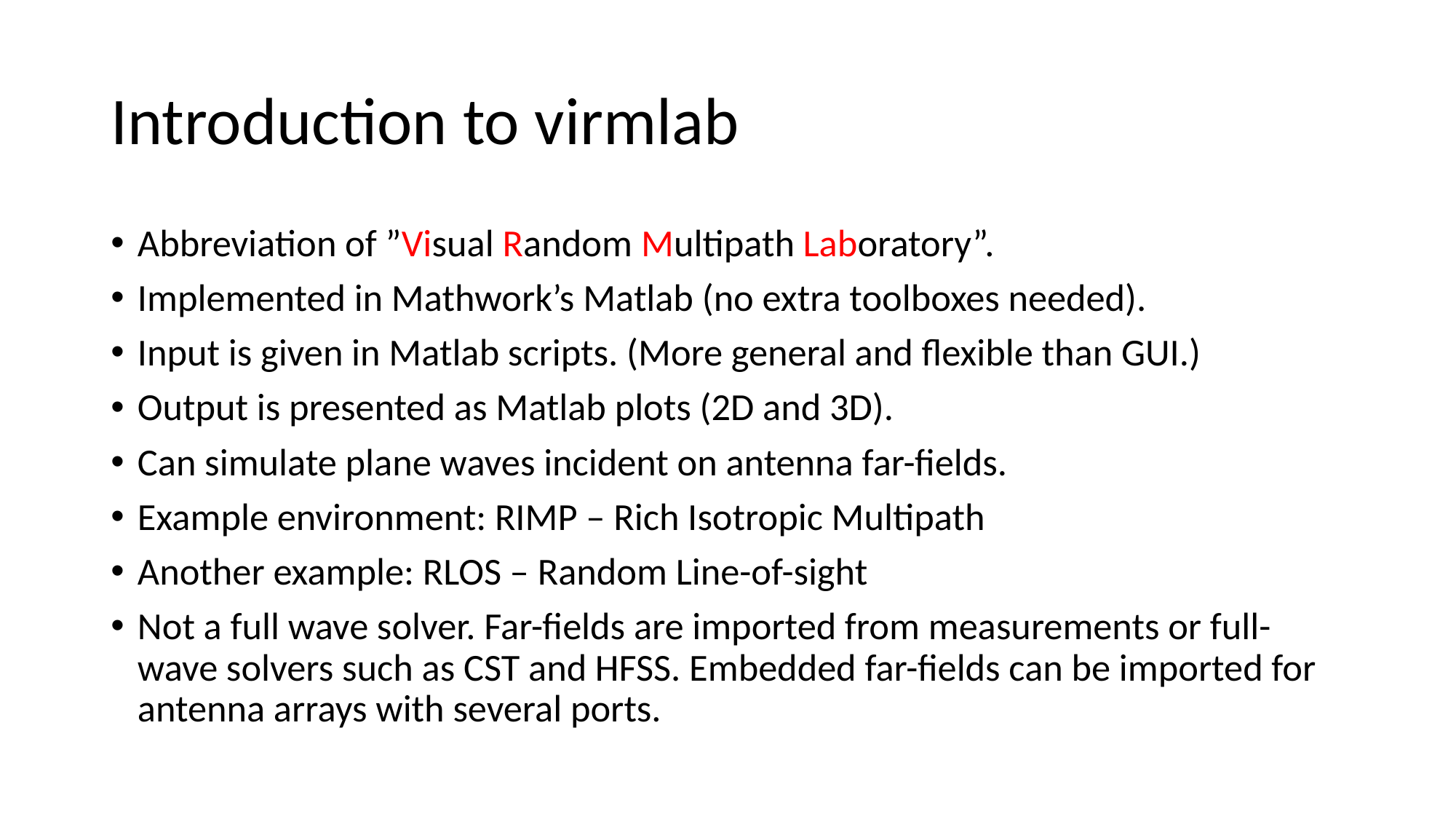

# Introduction to virmlab
Abbreviation of ”Visual Random Multipath Laboratory”.
Implemented in Mathwork’s Matlab (no extra toolboxes needed).
Input is given in Matlab scripts. (More general and flexible than GUI.)
Output is presented as Matlab plots (2D and 3D).
Can simulate plane waves incident on antenna far-fields.
Example environment: RIMP – Rich Isotropic Multipath
Another example: RLOS – Random Line-of-sight
Not a full wave solver. Far-fields are imported from measurements or full-wave solvers such as CST and HFSS. Embedded far-fields can be imported for antenna arrays with several ports.